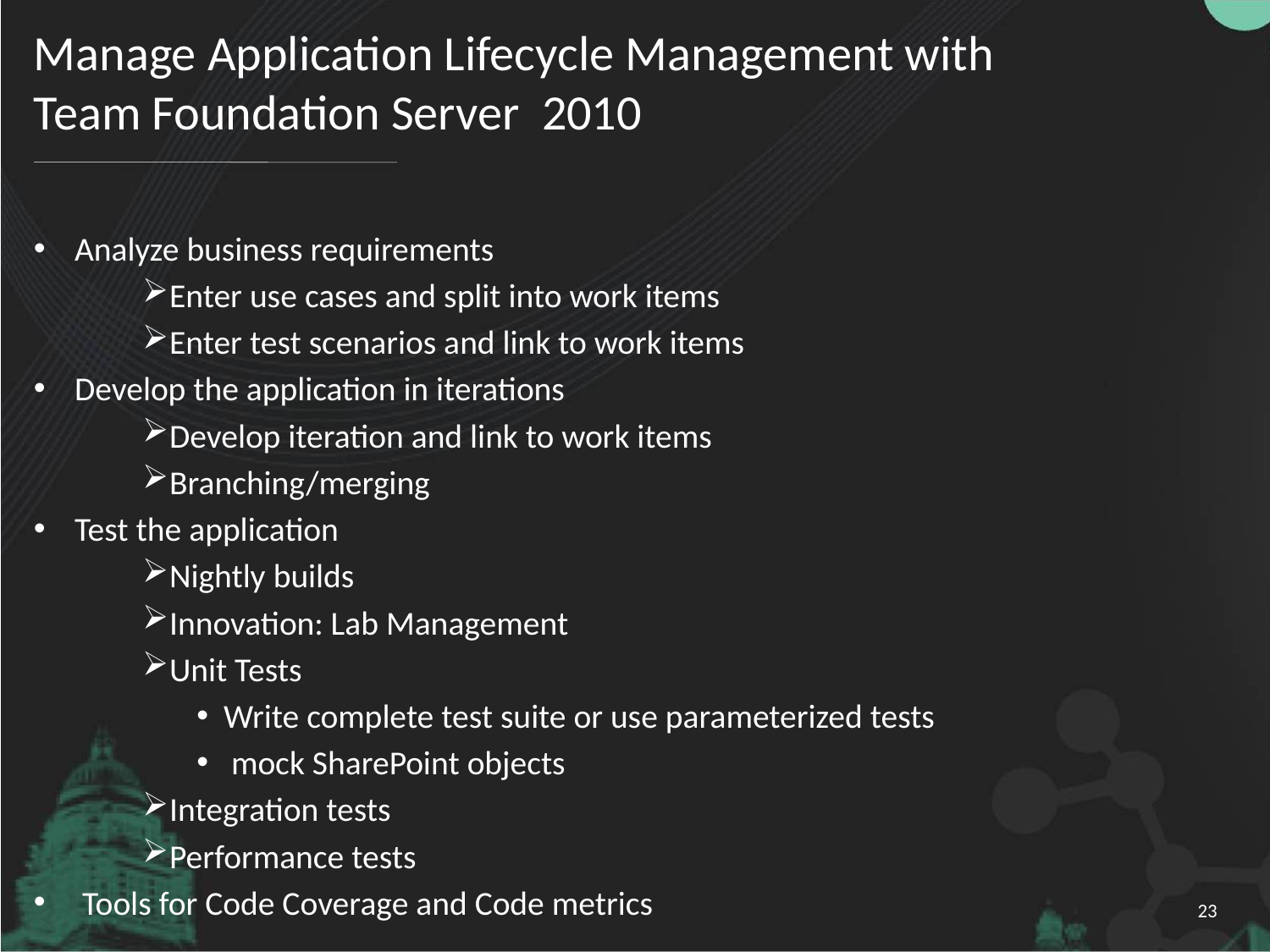

# Manage Application Lifecycle Management with Team Foundation Server  2010

Analyze business requirements
Enter use cases and split into work items
Enter test scenarios and link to work items
Develop the application in iterations
Develop iteration and link to work items
Branching/merging
Test the application
Nightly builds
Innovation: Lab Management
Unit Tests
Write complete test suite or use parameterized tests
 mock SharePoint objects
Integration tests
Performance tests
 Tools for Code Coverage and Code metrics
23